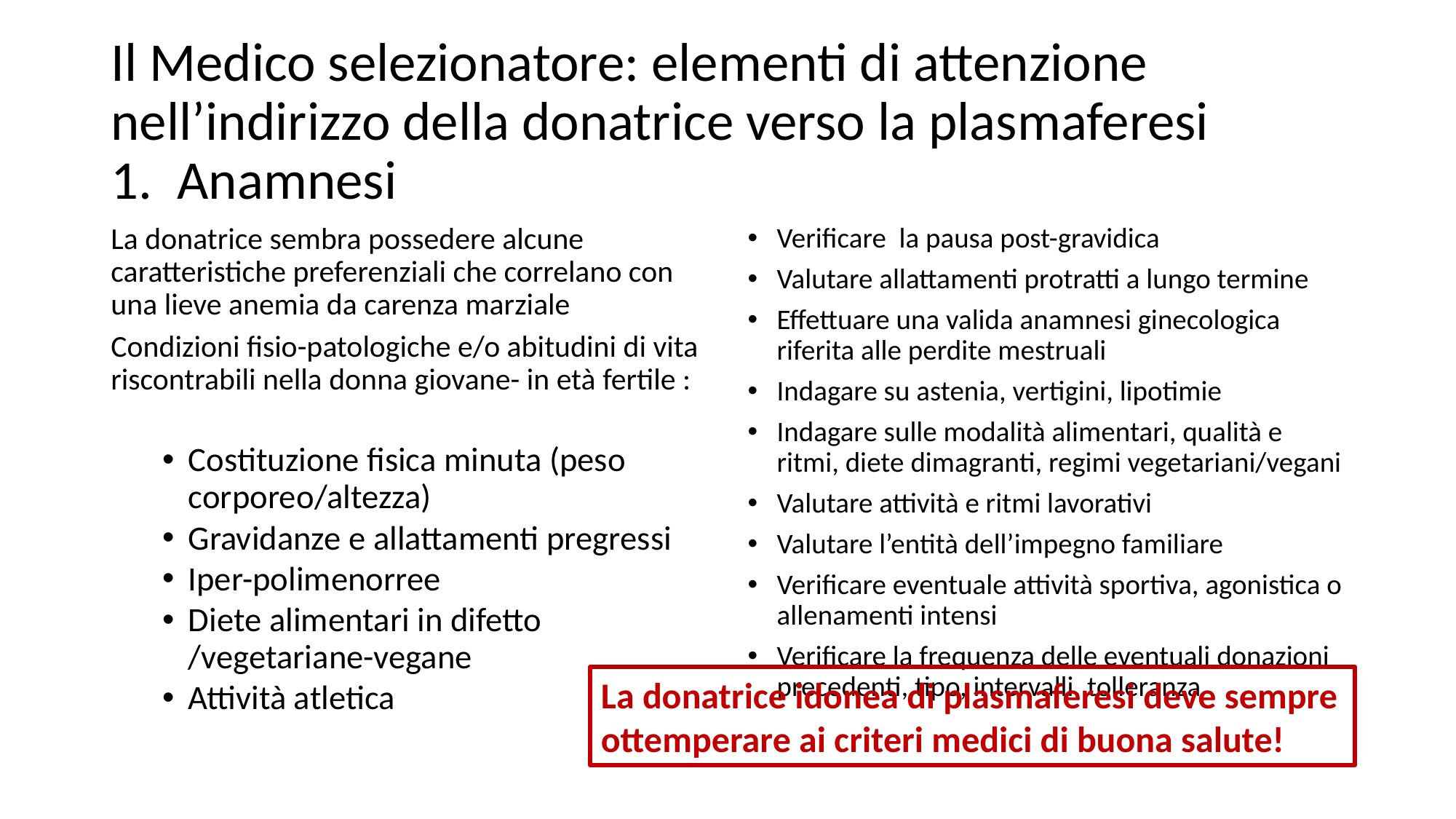

# Il Medico selezionatore: elementi di attenzione nell’indirizzo della donatrice verso la plasmaferesi 1.  Anamnesi
La donatrice sembra possedere alcune caratteristiche preferenziali che correlano con una lieve anemia da carenza marziale
Condizioni fisio-patologiche e/o abitudini di vita riscontrabili nella donna giovane- in età fertile :

Costituzione fisica minuta (peso corporeo/altezza)
Gravidanze e allattamenti pregressi
Iper-polimenorree
Diete alimentari in difetto /vegetariane-vegane
Attività atletica

Verificare  la pausa post-gravidica
Valutare allattamenti protratti a lungo termine
Effettuare una valida anamnesi ginecologica riferita alle perdite mestruali
Indagare su astenia, vertigini, lipotimie
Indagare sulle modalità alimentari, qualità e ritmi, diete dimagranti, regimi vegetariani/vegani
Valutare attività e ritmi lavorativi
Valutare l’entità dell’impegno familiare
Verificare eventuale attività sportiva, agonistica o allenamenti intensi
Verificare la frequenza delle eventuali donazioni precedenti, tipo, intervalli, tolleranza

La donatrice idonea di plasmaferesi deve sempre ottemperare ai criteri medici di buona salute!